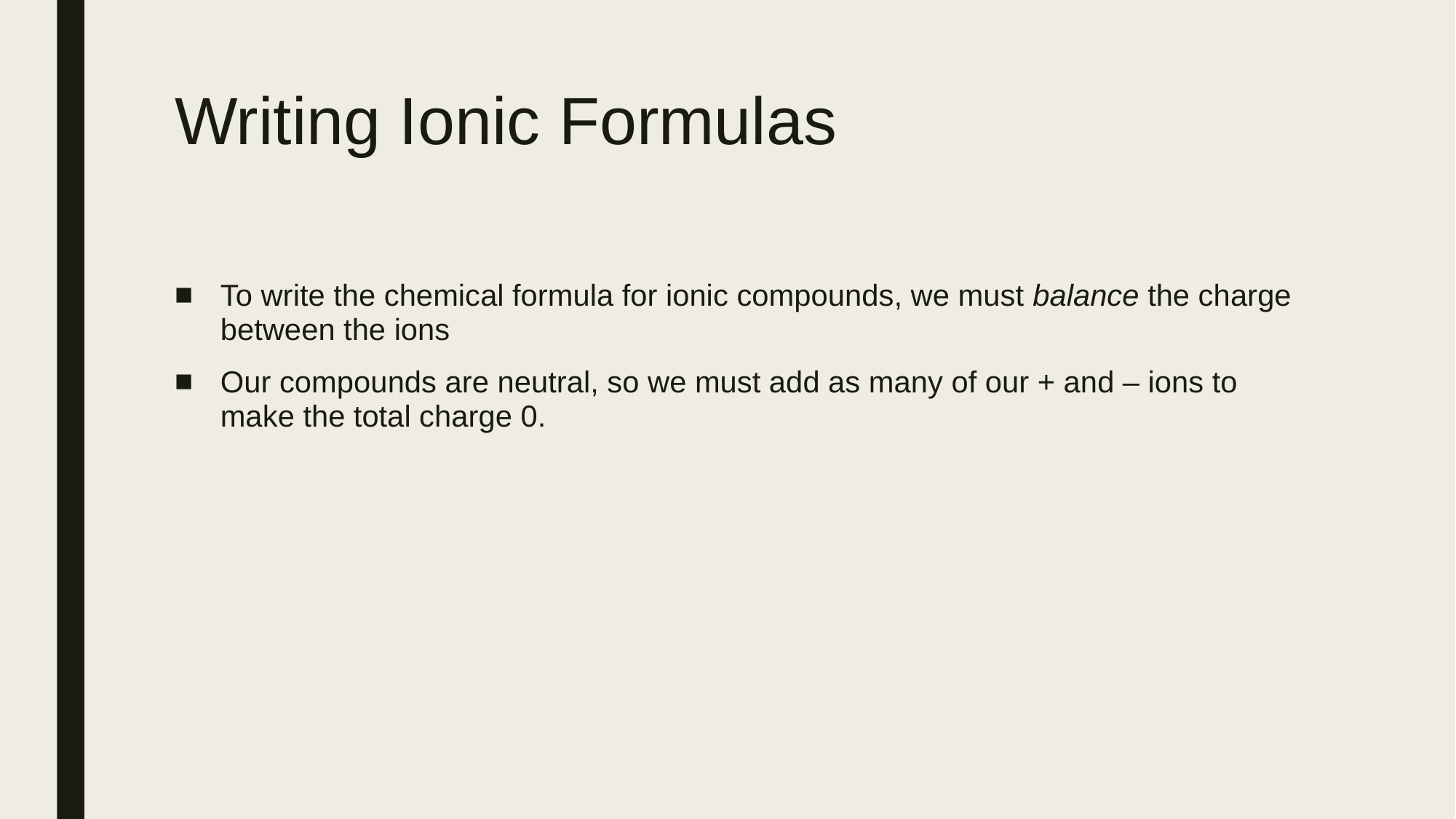

# Writing Ionic Formulas
To write the chemical formula for ionic compounds, we must balance the charge between the ions
Our compounds are neutral, so we must add as many of our + and – ions to make the total charge 0.